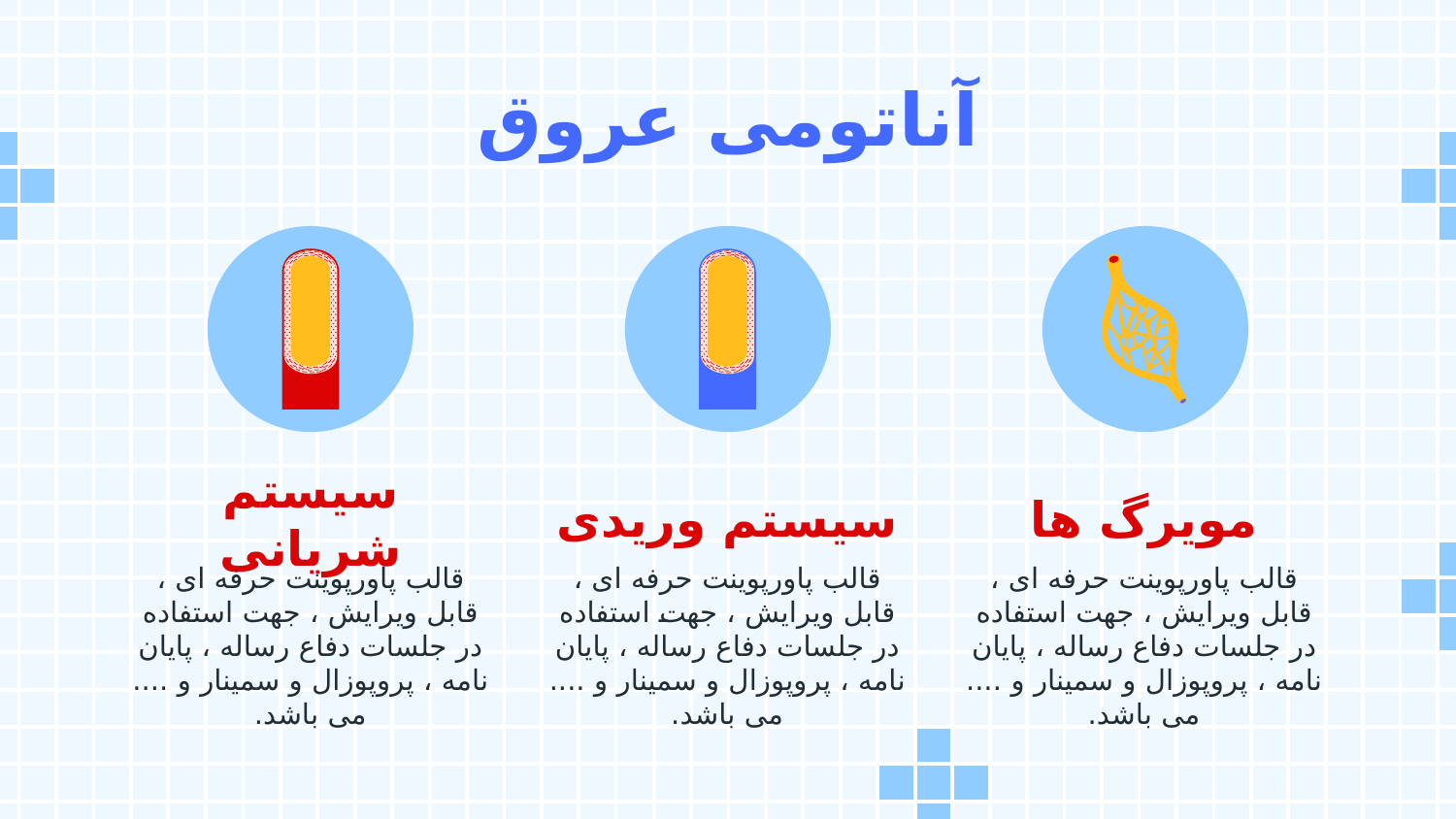

آناتومی عروق

# سیستم شریانی
سیستم وریدی
مویرگ ها
قالب پاورپوينت حرفه ای ، قابل ویرایش ، جهت استفاده در جلسات دفاع رساله ، پایان نامه ، پروپوزال و سمینار و .... می باشد.
قالب پاورپوينت حرفه ای ، قابل ویرایش ، جهت استفاده در جلسات دفاع رساله ، پایان نامه ، پروپوزال و سمینار و .... می باشد.
قالب پاورپوينت حرفه ای ، قابل ویرایش ، جهت استفاده در جلسات دفاع رساله ، پایان نامه ، پروپوزال و سمینار و .... می باشد.